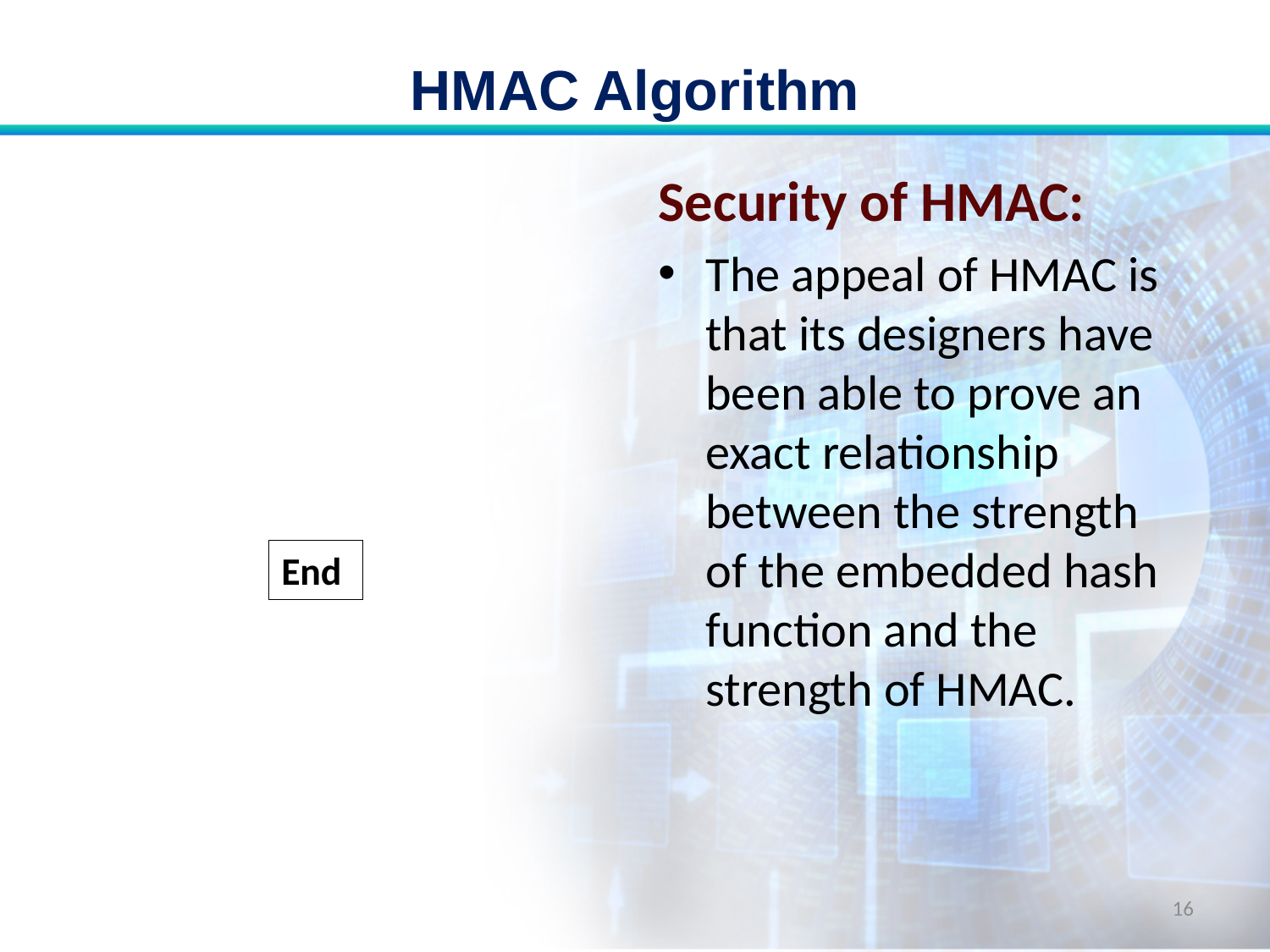

# HMAC Algorithm
Security of HMAC:
The appeal of HMAC is that its designers have been able to prove an exact relationship between the strength of the embedded hash function and the strength of HMAC.
End
16